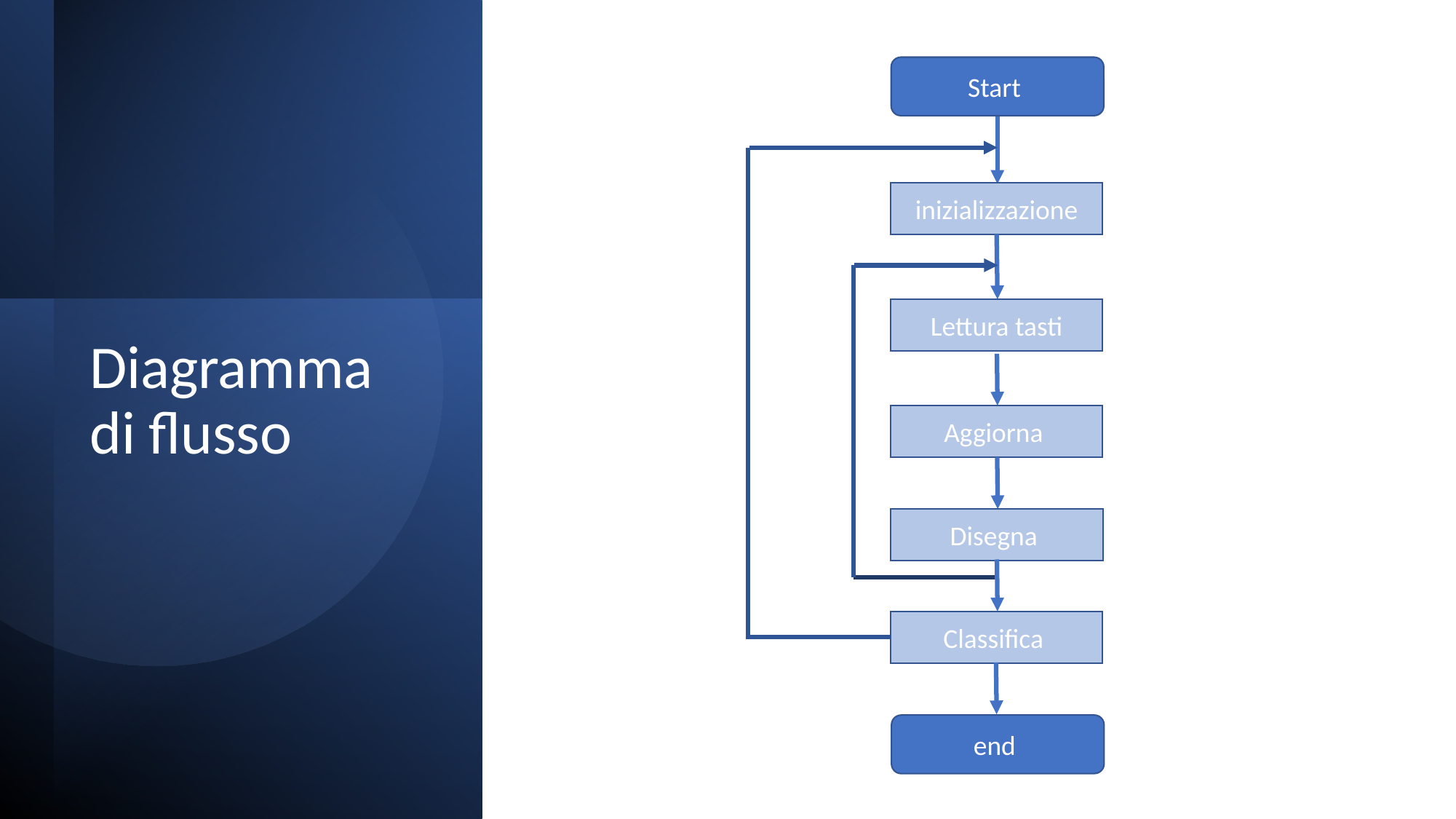

Start

inizializzazione

Lettura tasti

# Diagramma di flusso
Aggiorna
Disegna
Classifica
end